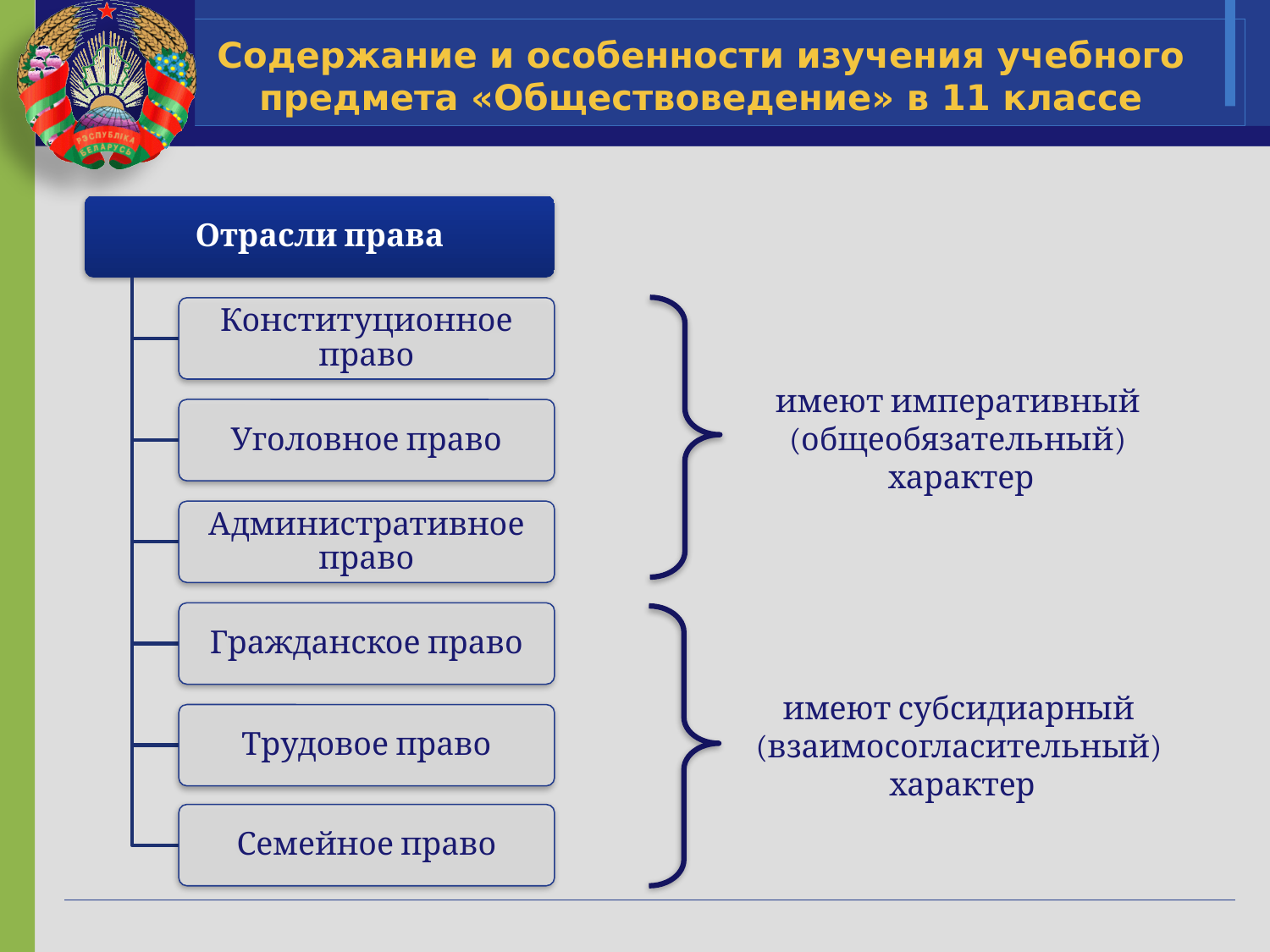

# Содержание и особенности изучения учебного предмета «Обществоведение» в 11 классе
Отрасли права
Конституционное право
Уголовное право
Административное право
Гражданское право
Трудовое право
Семейное право

имеют императивный
(общеобязательный)
характер

имеют субсидиарный
(взаимосогласительный)
характер